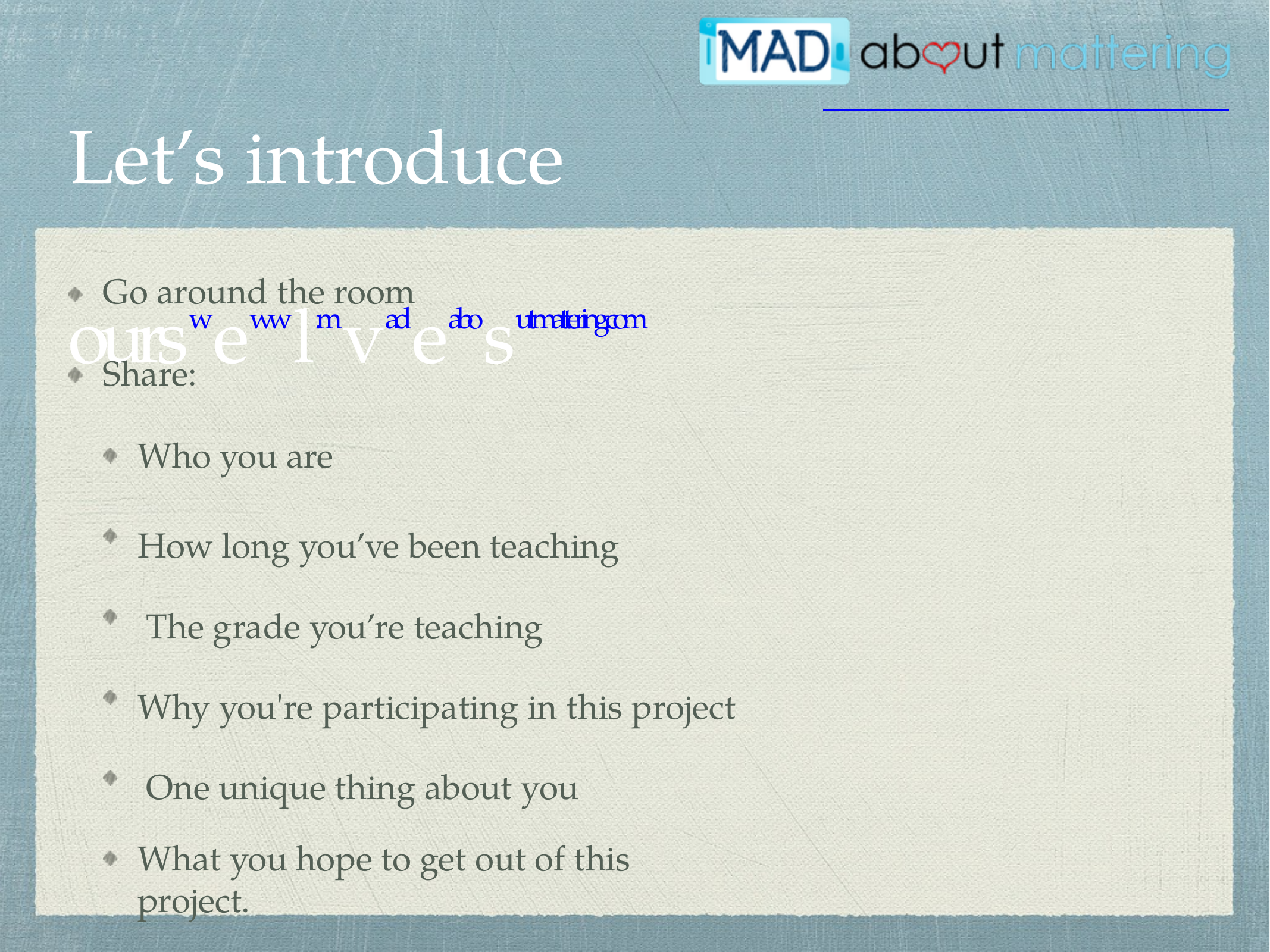

# Let’s introduce	ourswewwl.mvadeabosutmattering.com

Go around the room

Share:

Who you are
How long you’ve been teaching  The grade you’re teaching
Why you're participating in this project  One unique thing about you
What you hope to get out of this project.